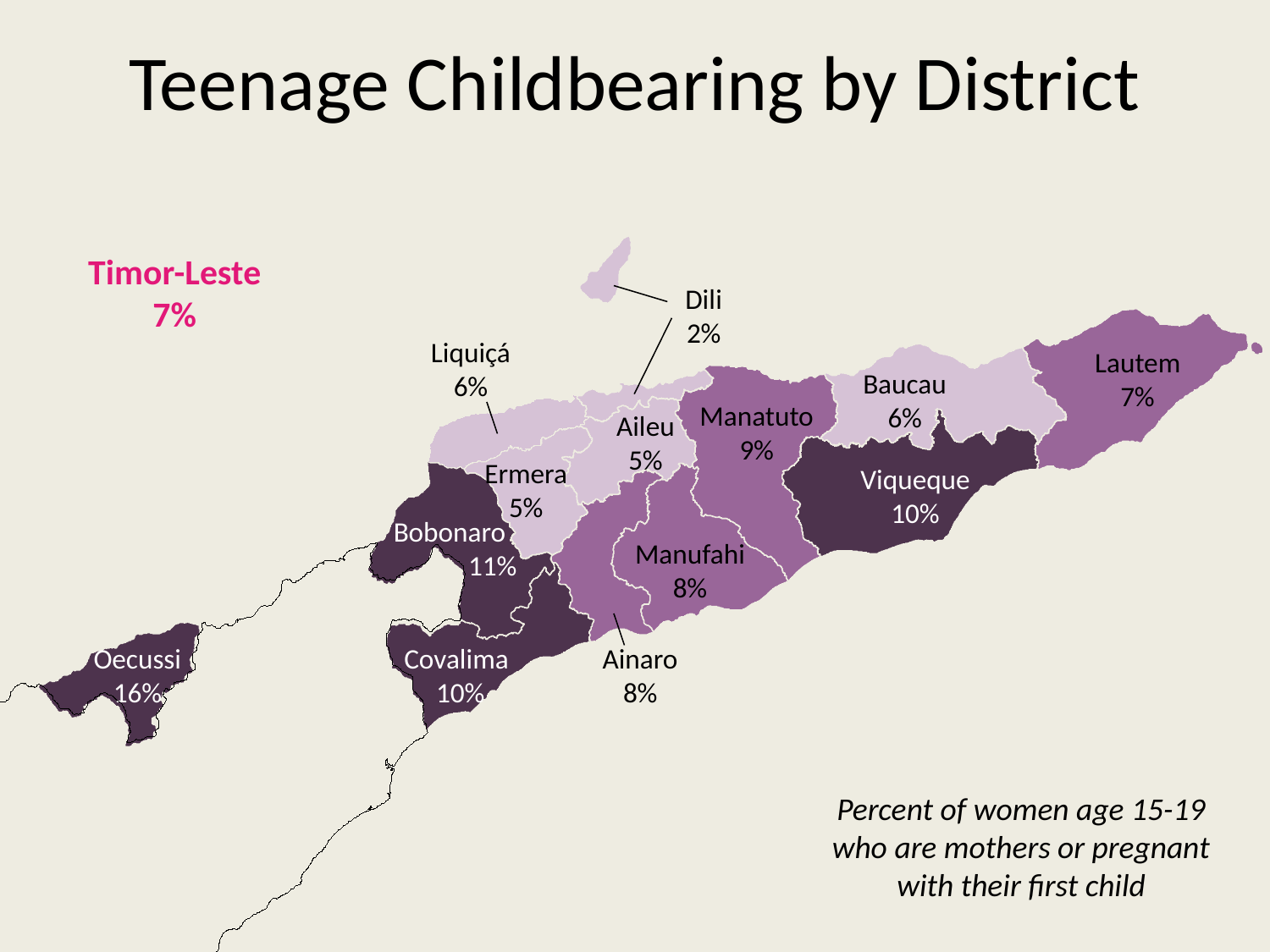

# Teenage Childbearing by District

Timor-Leste
7%
Dili
2%
Liquiçá
6%
Lautem
7%
Baucau
6%
Manatuto
9%
Aileu
5%
Ermera
5%
Viqueque
10%
Bobonaro
11%
Manufahi
8%

Oecussi
16%
Covalima
10%
Ainaro
8%
Percent of women age 15-19 who are mothers or pregnant with their first child